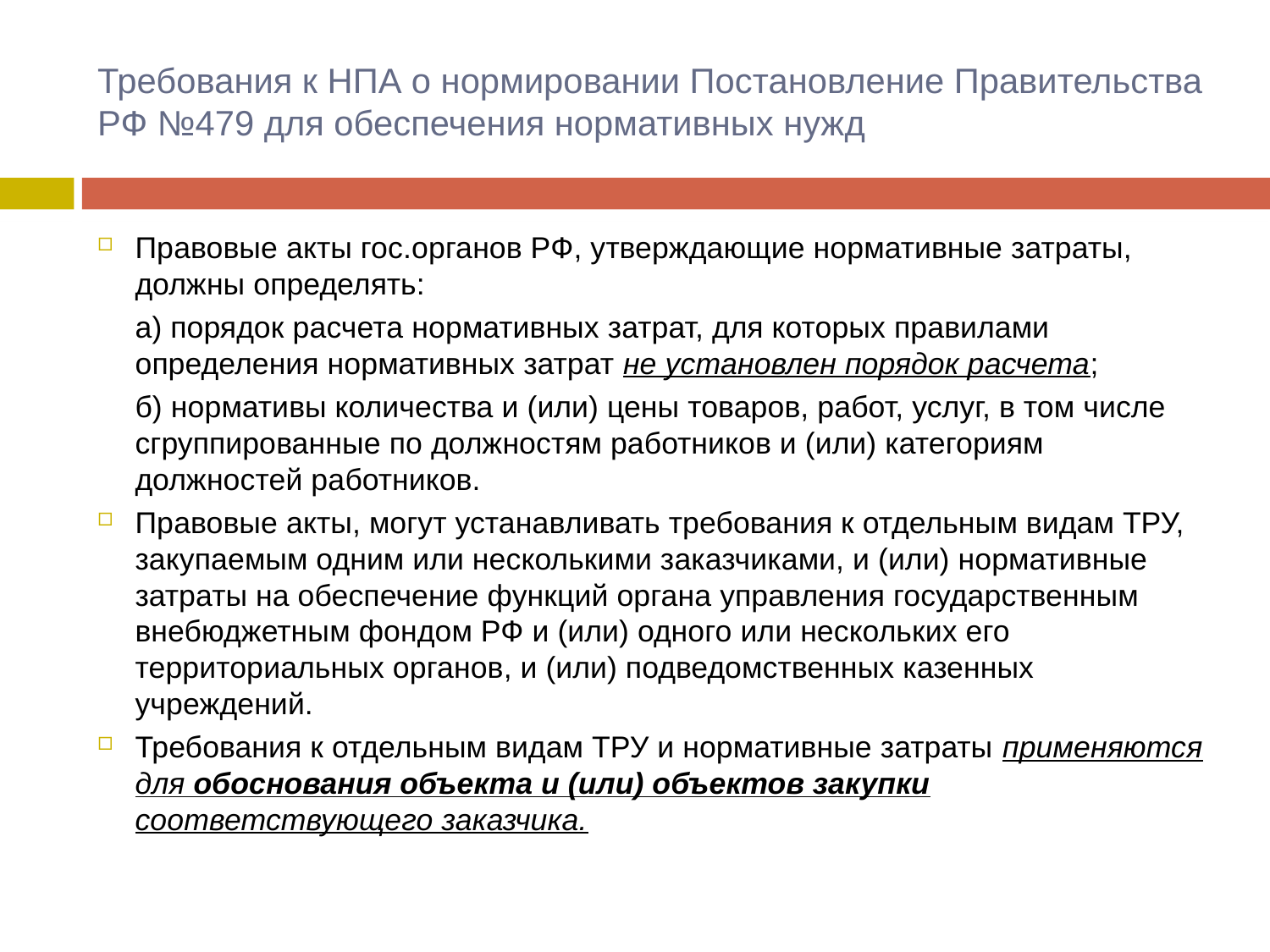

# Требования к НПА о нормировании Постановление Правительства РФ №479 для обеспечения нормативных нужд
Правовые акты гос.органов РФ, утверждающие нормативные затраты, должны определять:
	а) порядок расчета нормативных затрат, для которых правилами определения нормативных затрат не установлен порядок расчета;
	б) нормативы количества и (или) цены товаров, работ, услуг, в том числе сгруппированные по должностям работников и (или) категориям должностей работников.
Правовые акты, могут устанавливать требования к отдельным видам ТРУ, закупаемым одним или несколькими заказчиками, и (или) нормативные затраты на обеспечение функций органа управления государственным внебюджетным фондом РФ и (или) одного или нескольких его территориальных органов, и (или) подведомственных казенных учреждений.
Требования к отдельным видам ТРУ и нормативные затраты применяются для обоснования объекта и (или) объектов закупки соответствующего заказчика.